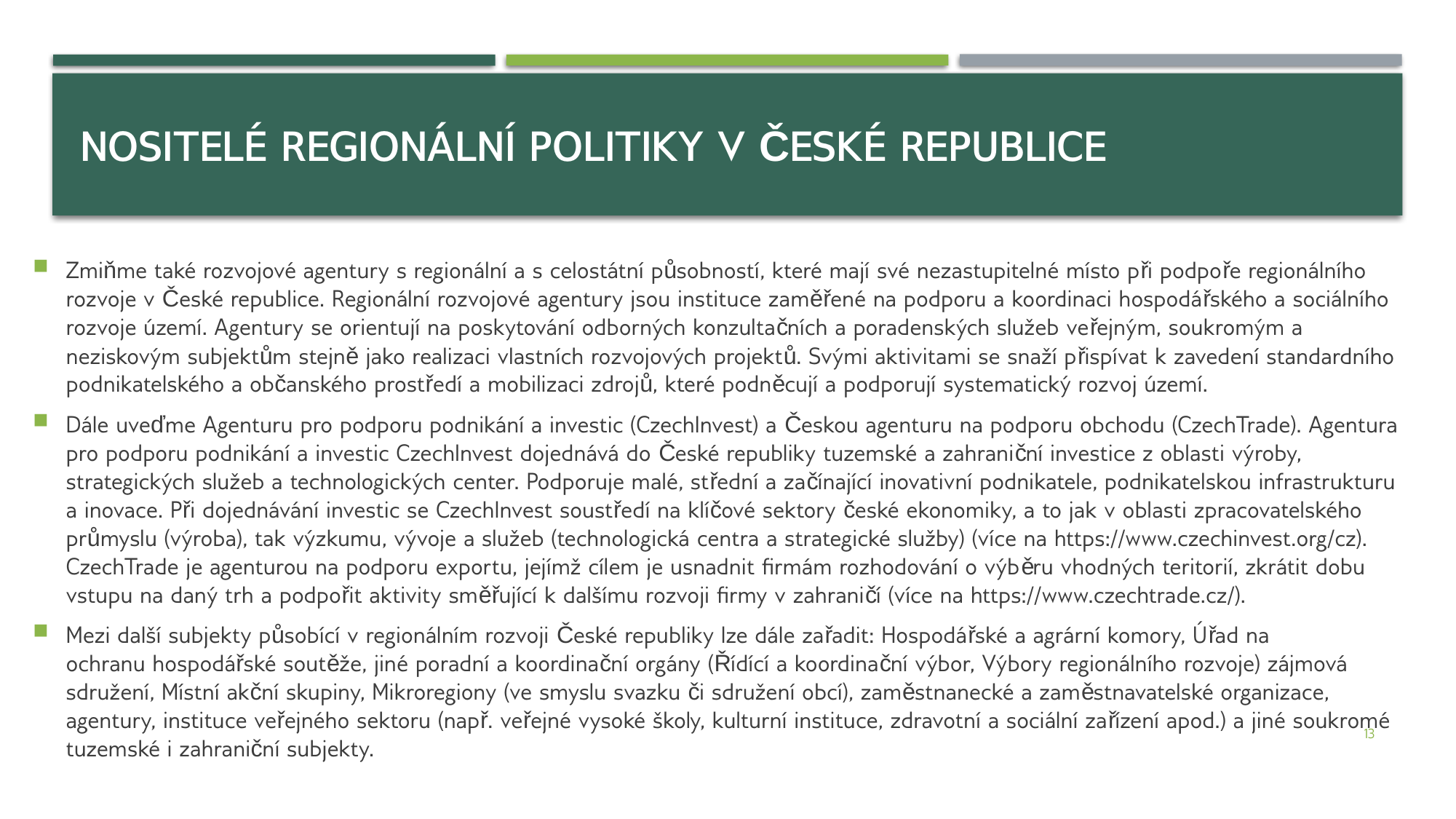

# Nositelé regionální politiky v České republice
Zmiňme také rozvojové agentury s regionální a s celostátní působností, které mají své nezastupitelné místo při podpoře regionálního rozvoje v České republice. Regionální rozvojové agentury jsou instituce zaměřené na podporu a koordinaci hospodářského a sociálního rozvoje území. Agentury se orientují na poskytování odborných konzultačních a poradenských služeb veřejným, soukromým a neziskovým subjektům stejně jako realizaci vlastních rozvojových projektů. Svými aktivitami se snaží přispívat k zavedení standardního podnikatelského a občanského prostředí a mobilizaci zdrojů, které podněcují a podporují systematický rozvoj území.
Dále uveďme Agenturu pro podporu podnikání a investic (CzechInvest) a Českou agenturu na podporu obchodu (CzechTrade). Agentura pro podporu podnikání a investic CzechInvest dojednává do České republiky tuzemské a zahraniční investice z oblasti výroby, strategických služeb a technologických center. Podporuje malé, střední a začínající inovativní podnikatele, podnikatelskou infrastrukturu a inovace. Při dojednávání investic se CzechInvest soustředí na klíčové sektory české ekonomiky, a to jak v oblasti zpracovatelského průmyslu (výroba), tak výzkumu, vývoje a služeb (technologická centra a strategické služby) (více na https://www.czechinvest.org/cz). CzechTrade je agenturou na podporu exportu, jejímž cílem je usnadnit firmám rozhodování o výběru vhodných teritorií, zkrátit dobu vstupu na daný trh a podpořit aktivity směřující k dalšímu rozvoji firmy v zahraničí (více na https://www.czechtrade.cz/).
Mezi další subjekty působící v regionálním rozvoji České republiky lze dále zařadit: Hospodářské a agrární komory, Úřad na ochranu hospodářské soutěže, jiné poradní a koordinační orgány (Řídící a koordinační výbor, Výbory regionálního rozvoje) zájmová sdružení, Místní akční skupiny, Mikroregiony (ve smyslu svazku či sdružení obcí), zaměstnanecké a zaměstnavatelské organizace, agentury, instituce veřejného sektoru (např. veřejné vysoké školy, kulturní instituce, zdravotní a sociální zařízení apod.) a jiné soukromé tuzemské i zahraniční subjekty.
13